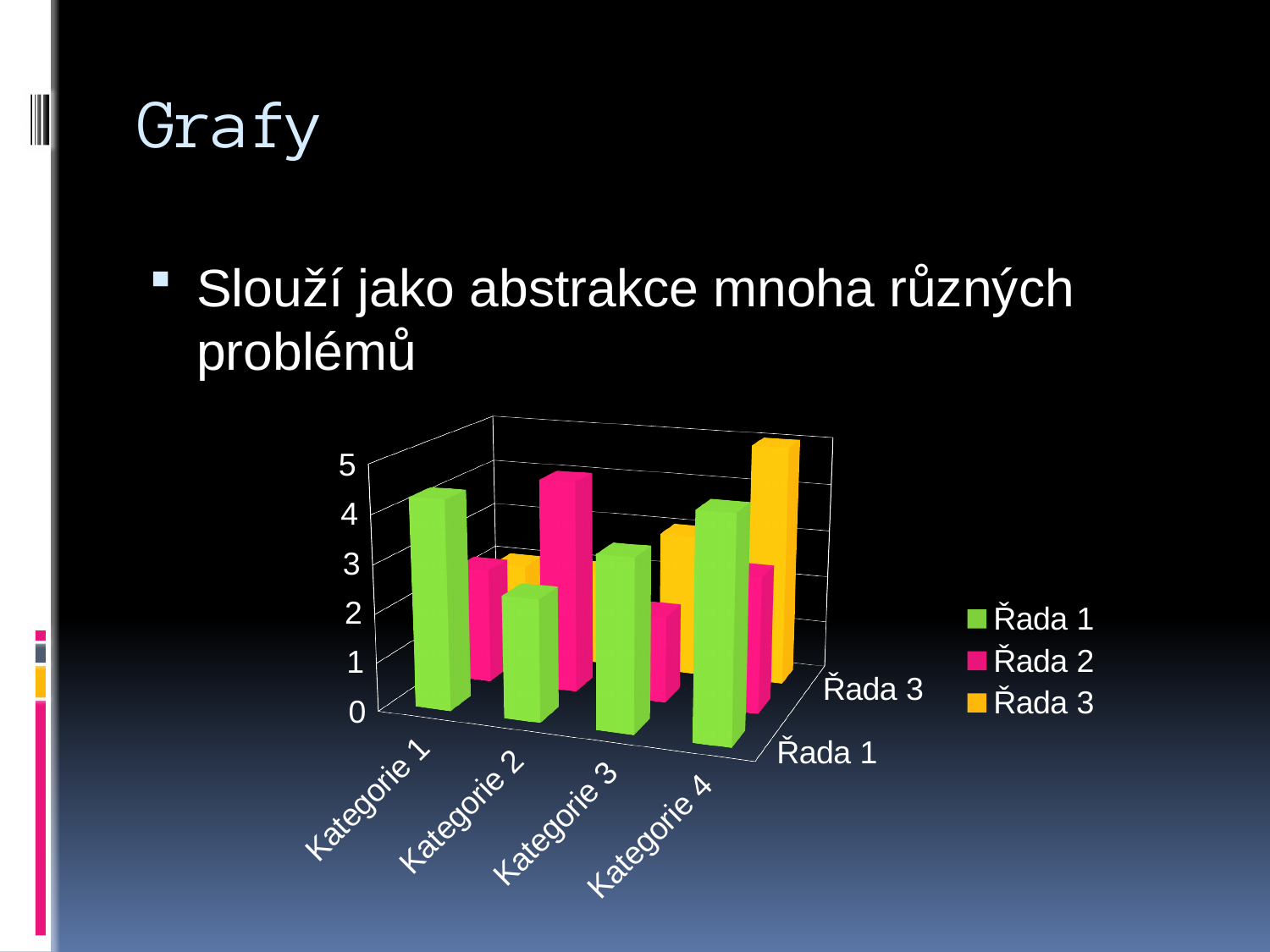

# Grafy
Slouží jako abstrakce mnoha různých problémů

[unsupported chart]